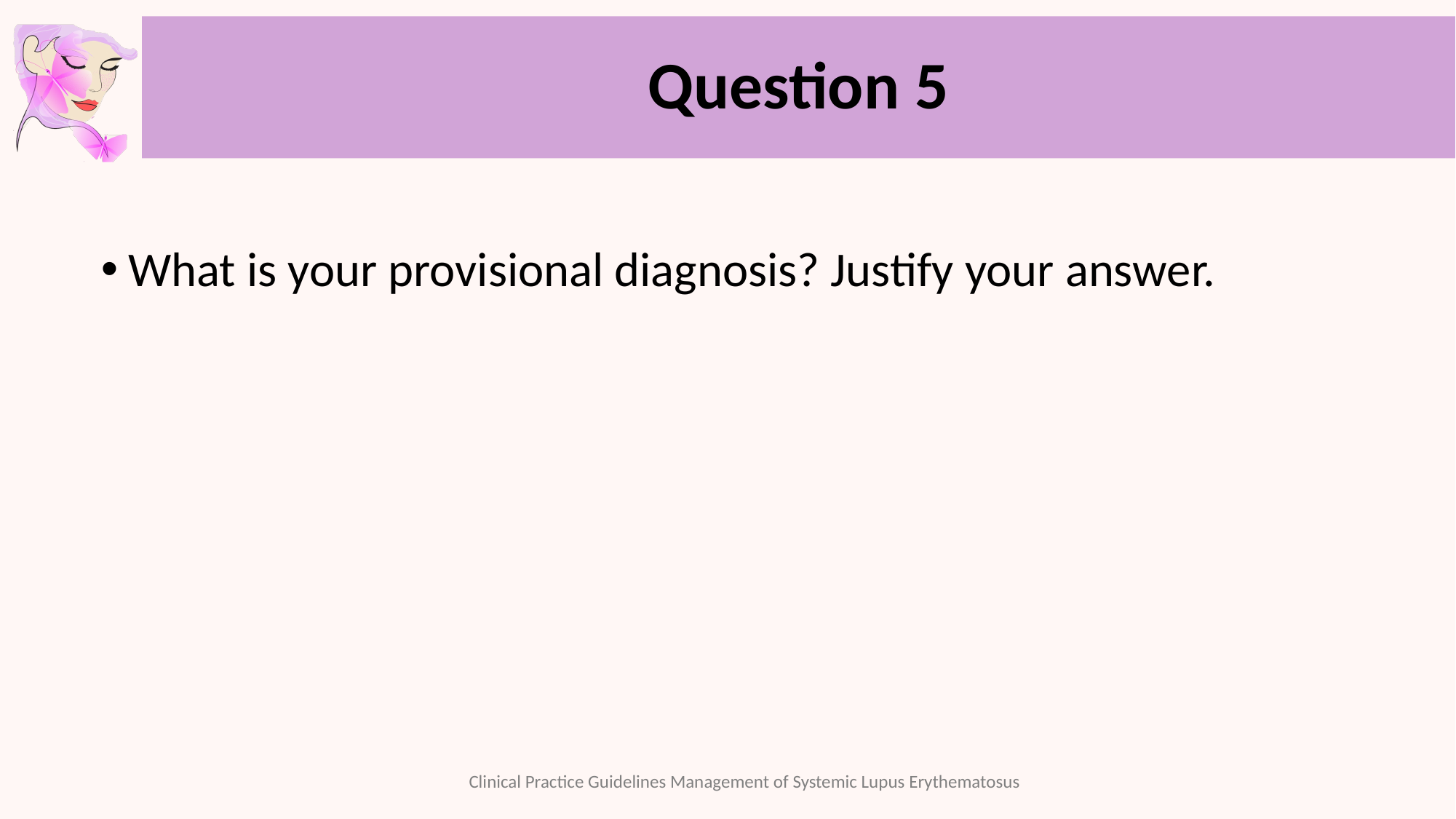

# Question 5
What is your provisional diagnosis? Justify your answer.